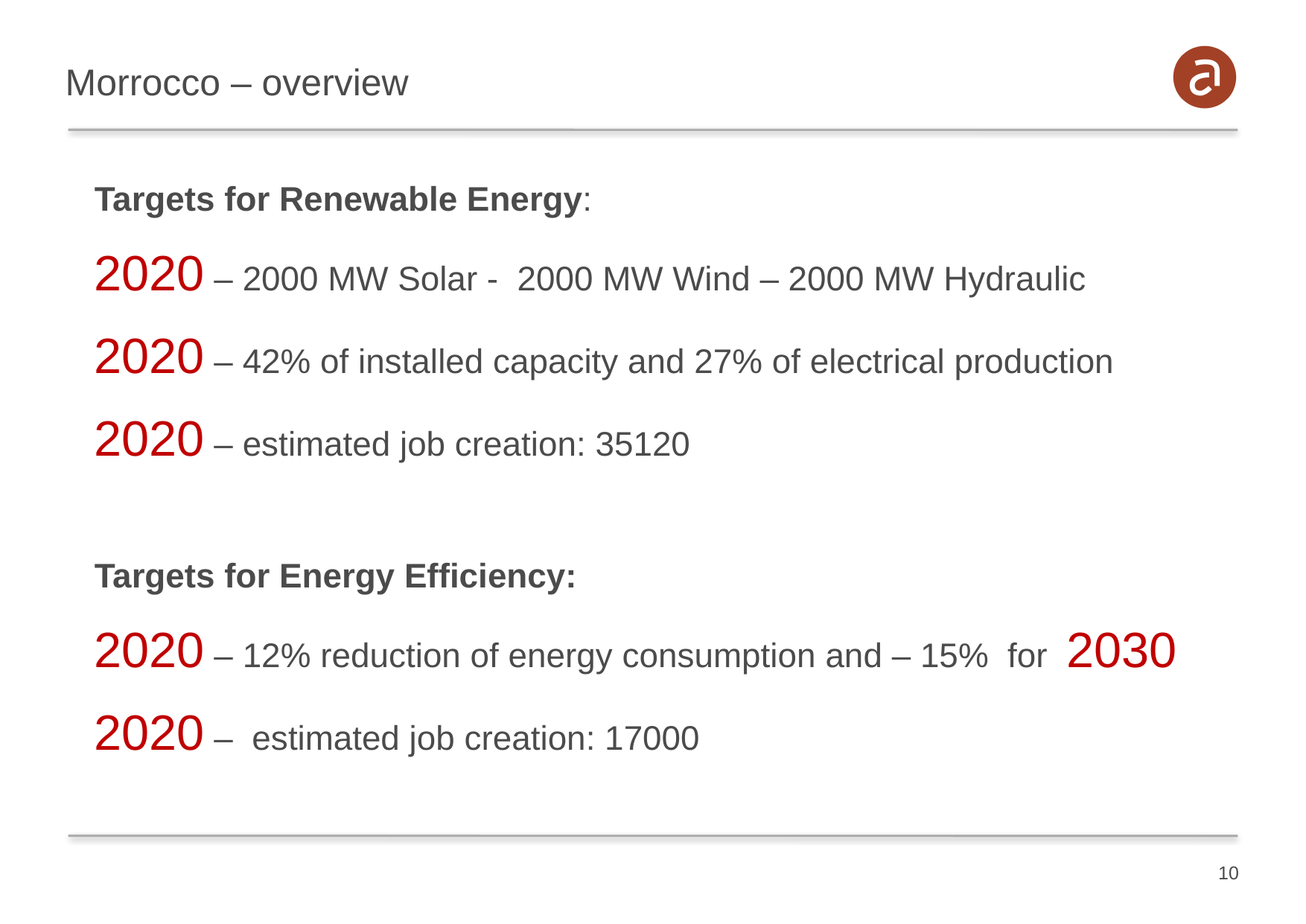

# Morrocco – overview
Targets for Renewable Energy:
2020 – 2000 MW Solar -  2000 MW Wind – 2000 MW Hydraulic
2020 – 42% of installed capacity and 27% of electrical production
2020 – estimated job creation: 35120

Targets for Energy Efficiency:
2020 – 12% reduction of energy consumption and – 15%  for  2030
2020 –  estimated job creation: 17000